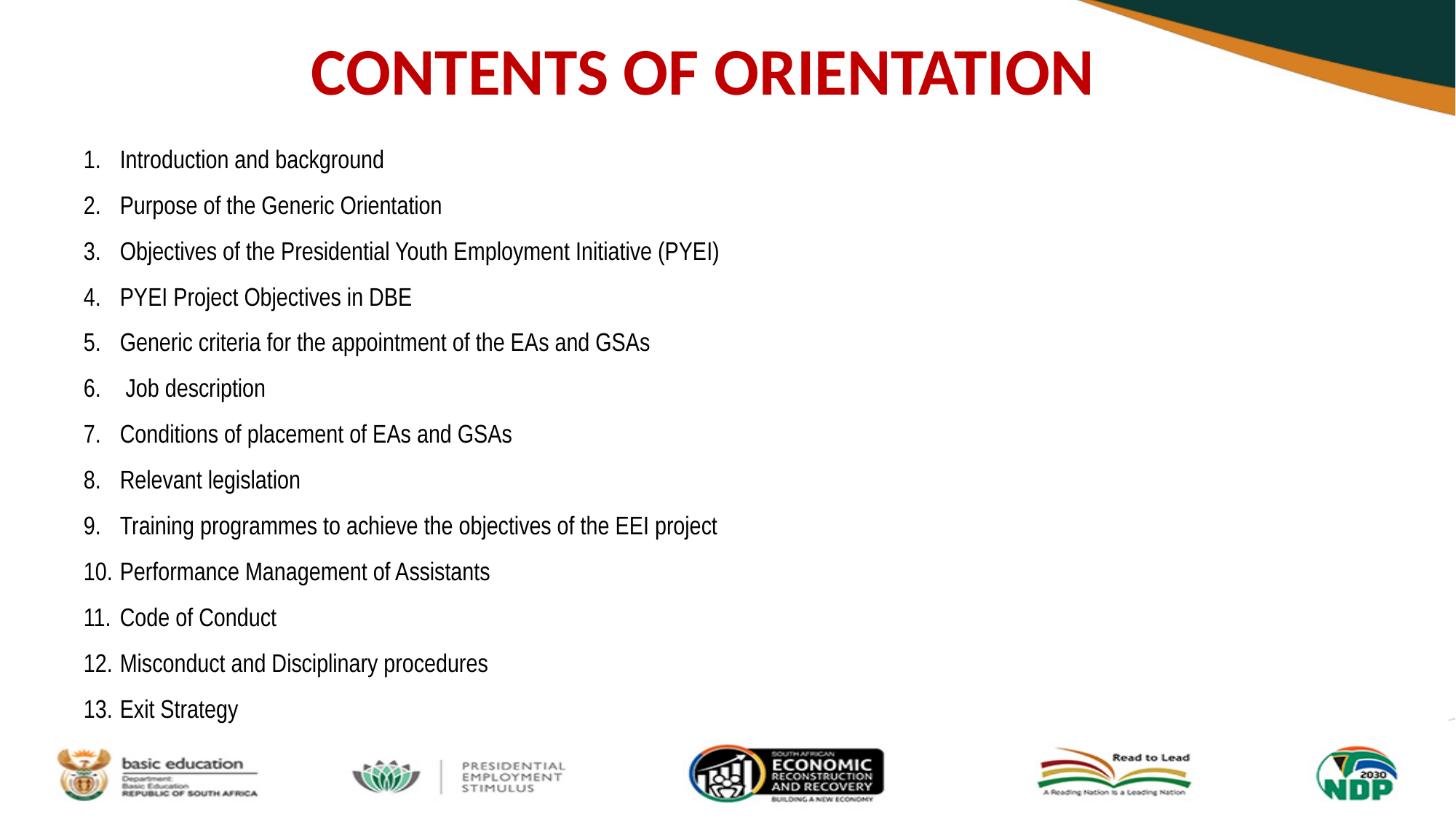

# CONTENTS OF ORIENTATION
Introduction and background
Purpose of the Generic Orientation
Objectives of the Presidential Youth Employment Initiative (PYEI)
PYEI Project Objectives in DBE
Generic criteria for the appointment of the EAs and GSAs
 Job description
Conditions of placement of EAs and GSAs
Relevant legislation
Training programmes to achieve the objectives of the EEI project
Performance Management of Assistants
Code of Conduct
Misconduct and Disciplinary procedures
Exit Strategy